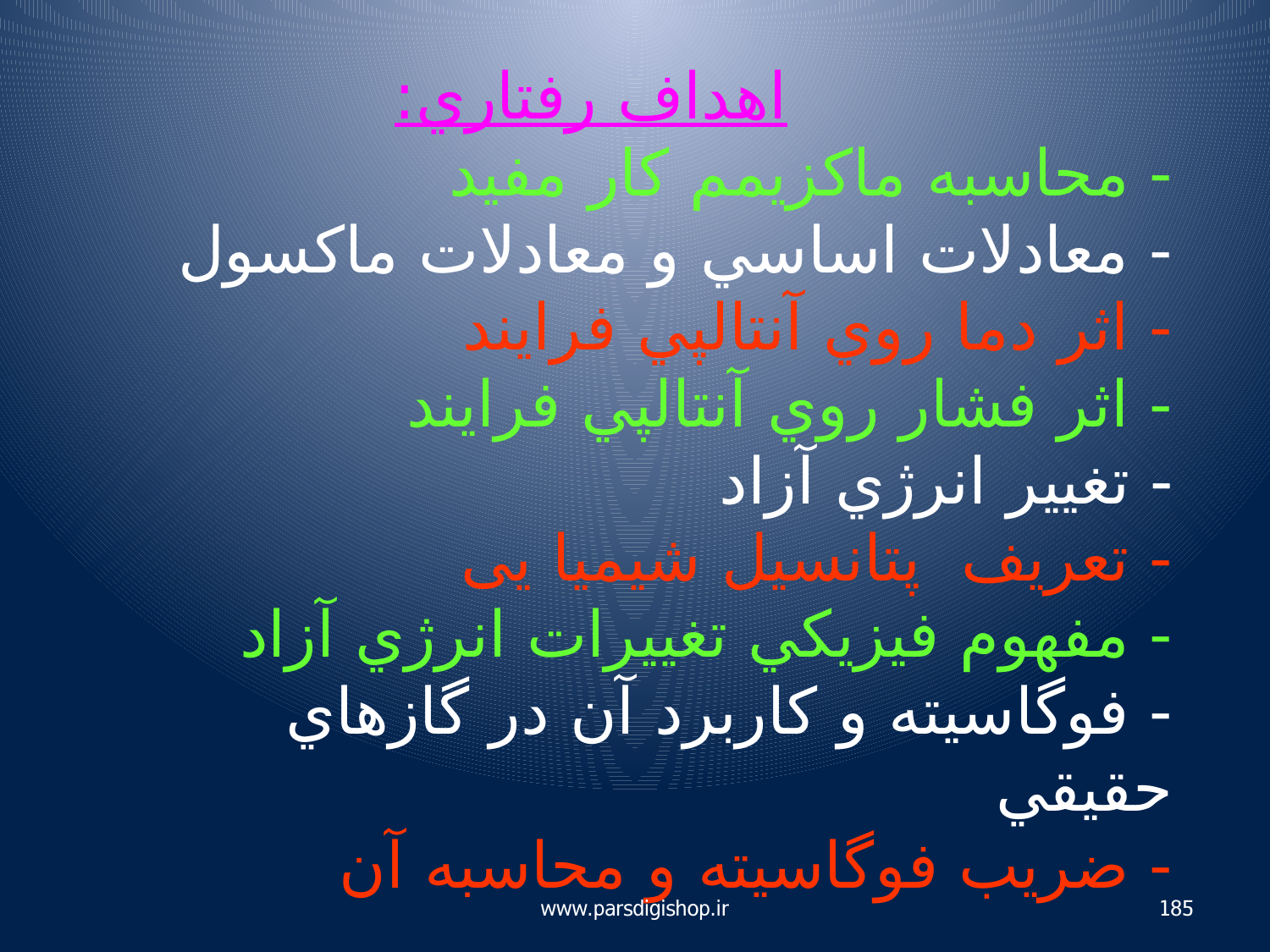

# اهداف رفتاري: - محاسبه ماكزيمم كار مفيد - معادلات اساسي و معادلات ماكسول - اثر دما روي آنتالپي فرايند - اثر فشار روي آنتالپي فرايند - تغيير انرژي آزاد - تعريف  پتانسيل شيميا يی - مفهوم فيزيكي تغييرات انرژي آزاد - فوگاسيته و كاربرد آن در گازهاي حقيقي - ضريب فوگاسيته و محاسبه آن
www.parsdigishop.ir
185